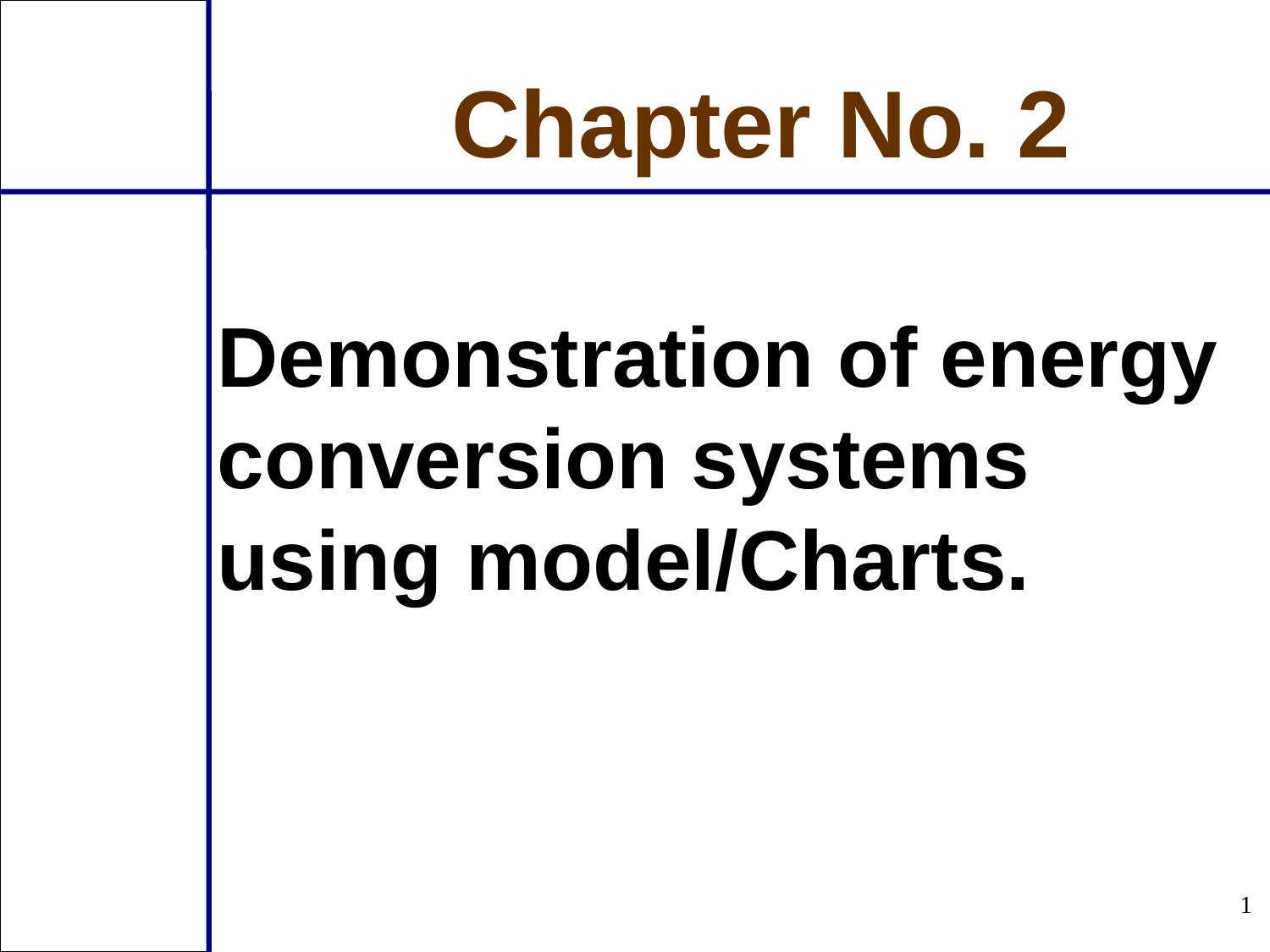

Chapter No. 2
Demonstration of energy conversion systems using model/Charts.
1